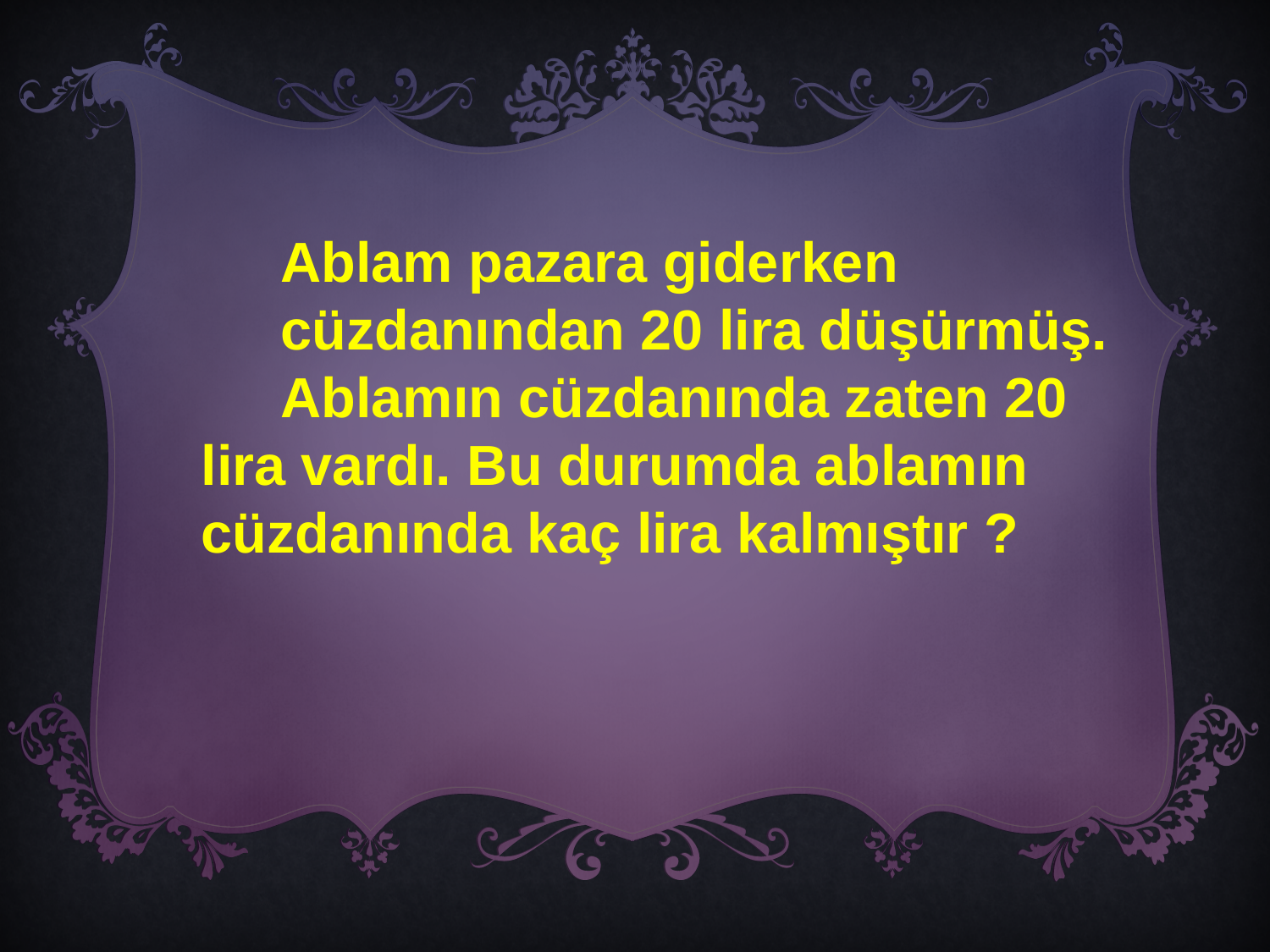

Ablam pazara giderken
cüzdanından 20 lira düşürmüş.
Ablamın cüzdanında zaten 20 lira vardı. Bu durumda ablamın cüzdanında kaç lira kalmıştır ?